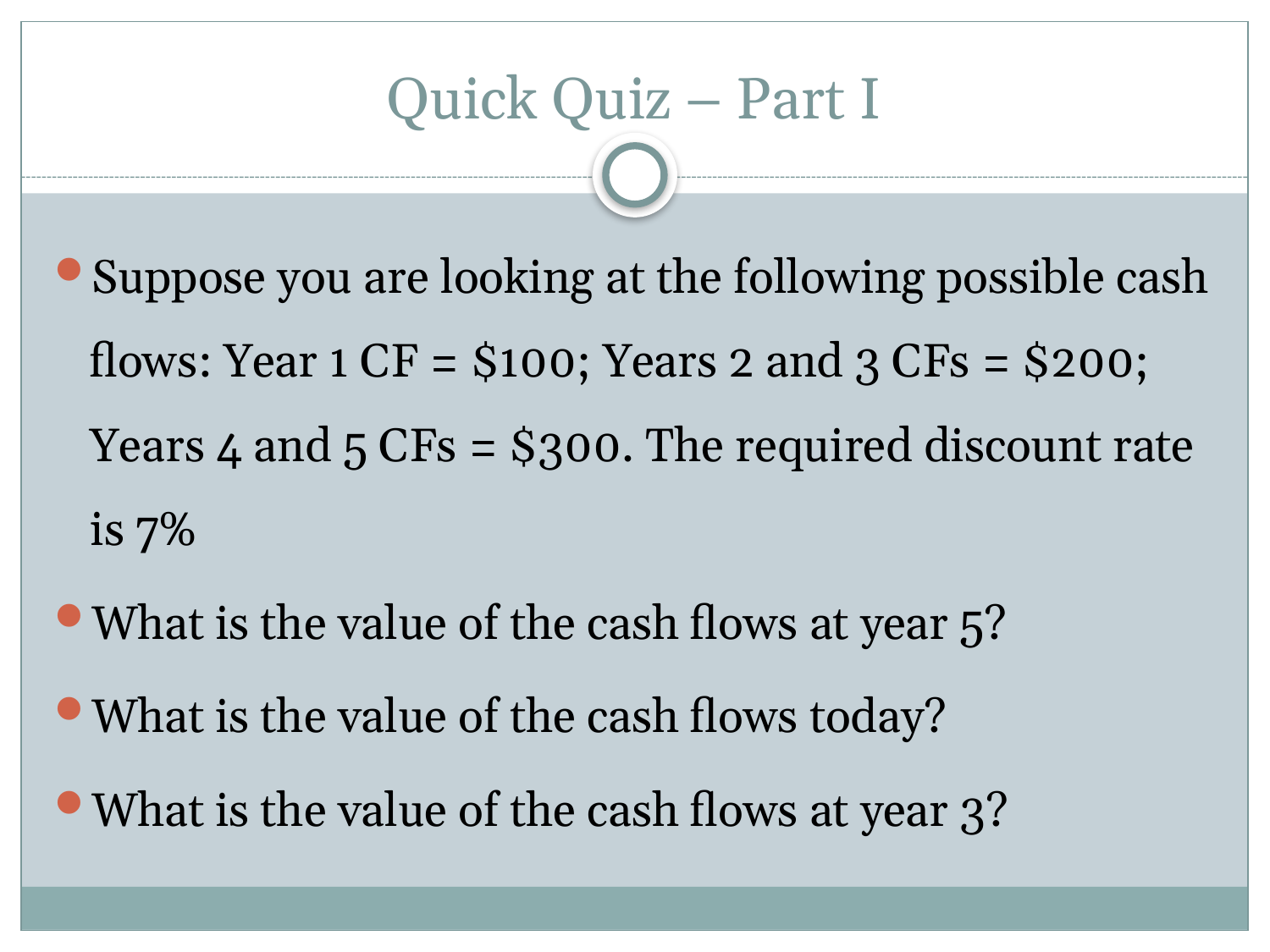

# Quick Quiz – Part I
Suppose you are looking at the following possible cash flows: Year 1 CF = $100; Years 2 and 3 CFs = $200; Years 4 and 5 CFs = $300. The required discount rate is 7%
What is the value of the cash flows at year 5?
What is the value of the cash flows today?
What is the value of the cash flows at year 3?